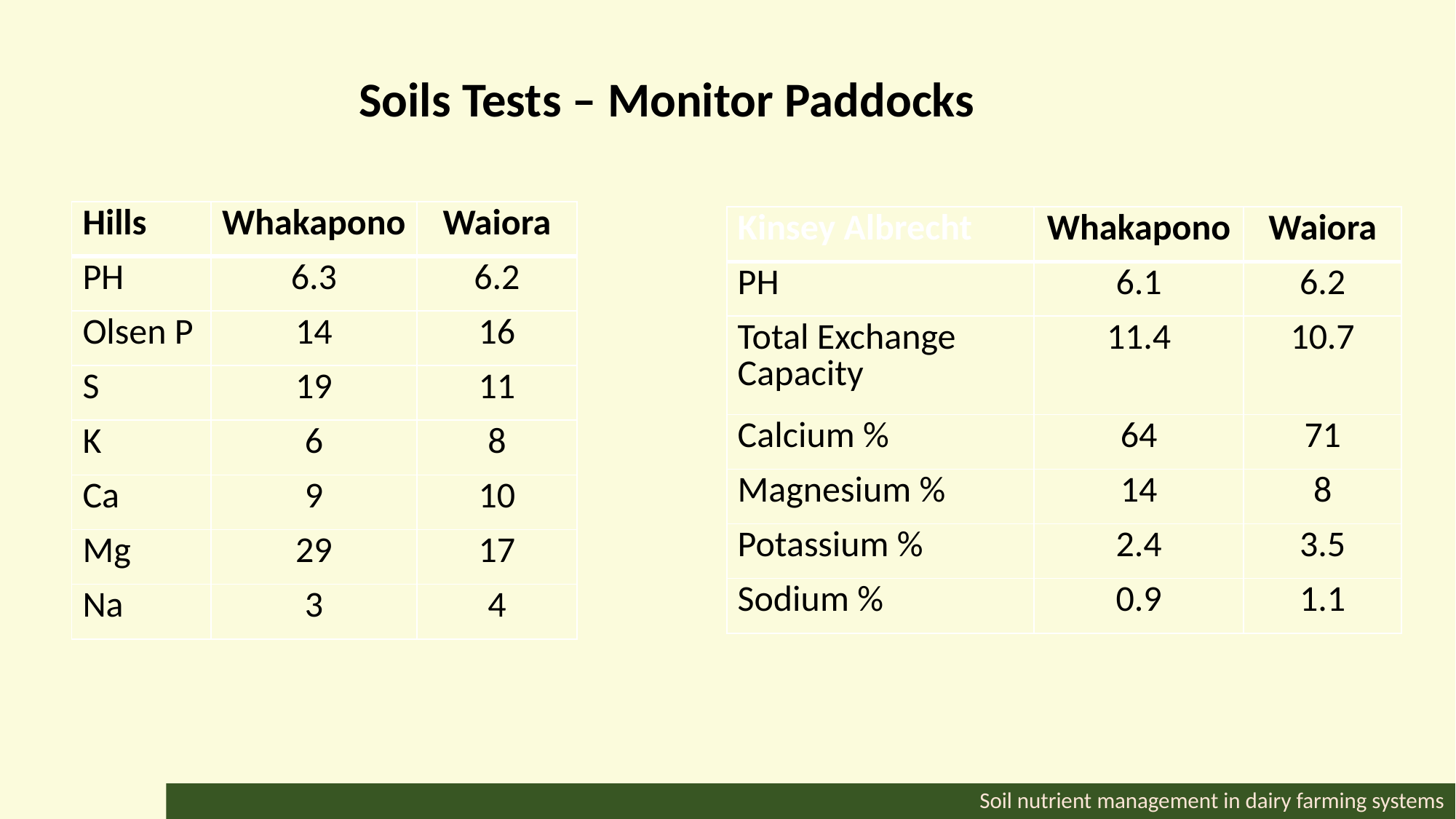

Soils Tests – Monitor Paddocks
| Hills | Whakapono | Waiora |
| --- | --- | --- |
| PH | 6.3 | 6.2 |
| Olsen P | 14 | 16 |
| S | 19 | 11 |
| K | 6 | 8 |
| Ca | 9 | 10 |
| Mg | 29 | 17 |
| Na | 3 | 4 |
| Kinsey Albrecht | Whakapono | Waiora |
| --- | --- | --- |
| PH | 6.1 | 6.2 |
| Total Exchange Capacity | 11.4 | 10.7 |
| Calcium % | 64 | 71 |
| Magnesium % | 14 | 8 |
| Potassium % | 2.4 | 3.5 |
| Sodium % | 0.9 | 1.1 |
# Soil nutrient management in dairy farming systems